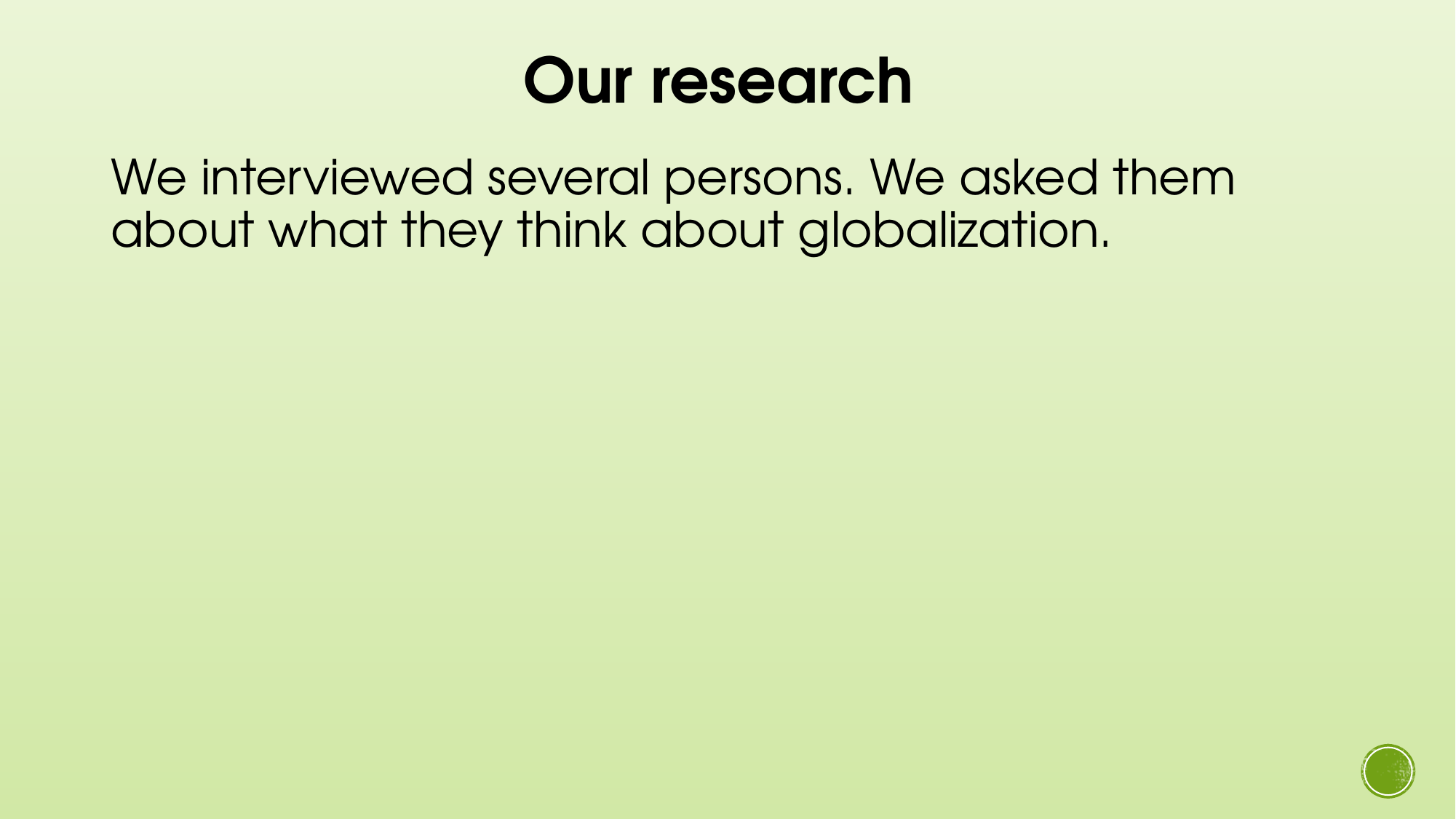

# Our research
We interviewed several persons. We asked them about what they think about globalization.